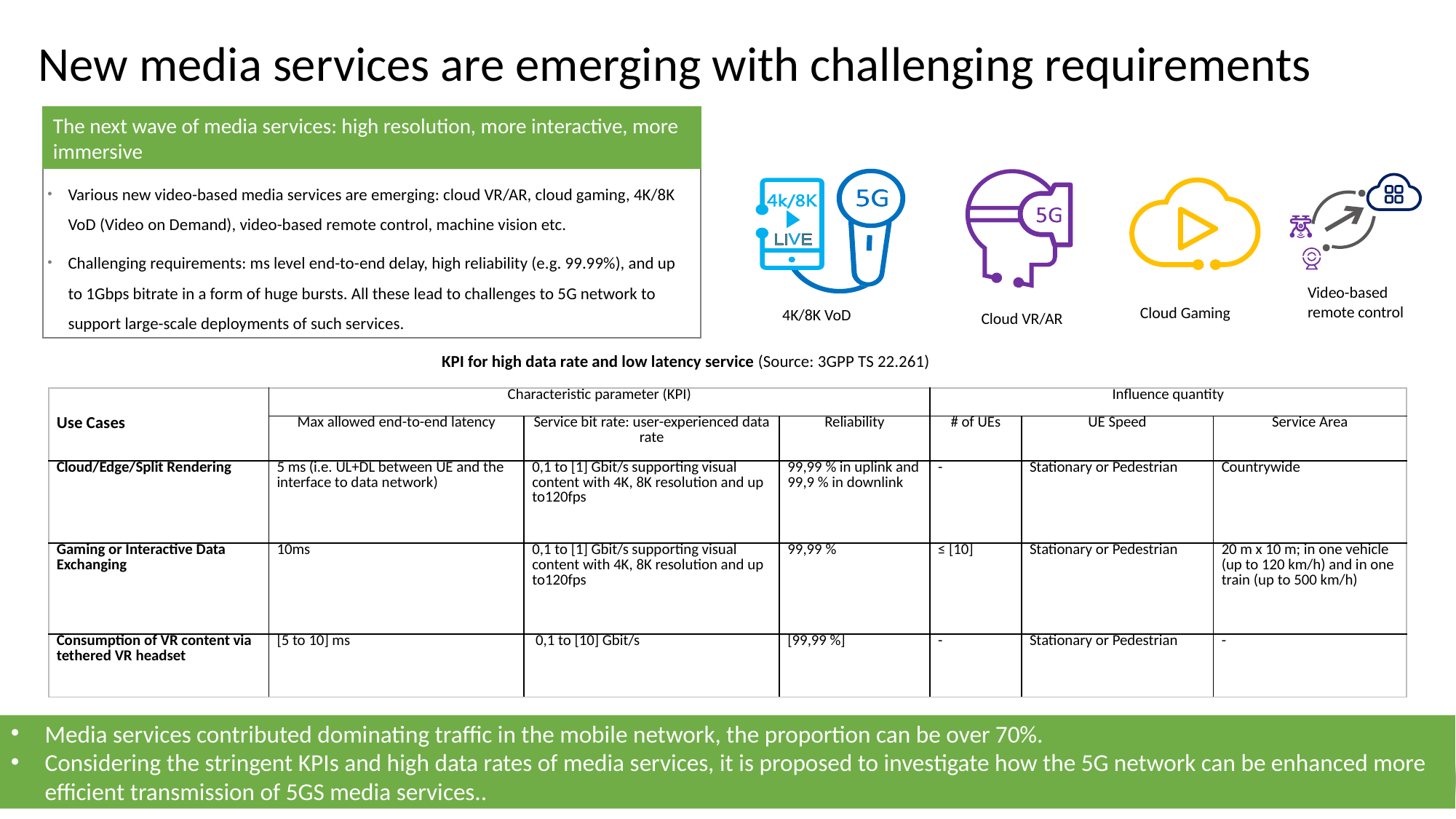

# New media services are emerging with challenging requirements
The next wave of media services: high resolution, more interactive, more immersive

Various new video-based media services are emerging: cloud VR/AR, cloud gaming, 4K/8K VoD (Video on Demand), video-based remote control, machine vision etc.
Challenging requirements: ms level end-to-end delay, high reliability (e.g. 99.99%), and up to 1Gbps bitrate in a form of huge bursts. All these lead to challenges to 5G network to support large-scale deployments of such services.

Video-based remote control

Cloud Gaming

4K/8K VoD

Cloud VR/AR
KPI for high data rate and low latency service (Source: 3GPP TS 22.261)
| Use Cases | Characteristic parameter (KPI) |  |  | Influence quantity |  |  |
| --- | --- | --- | --- | --- | --- | --- |
|  | Max allowed end-to-end latency | Service bit rate: user-experienced data rate | Reliability | # of UEs | UE Speed | Service Area |
| Cloud/Edge/Split Rendering | 5 ms (i.e. UL+DL between UE and the interface to data network) | 0,1 to [1] Gbit/s supporting visual content with 4K, 8K resolution and up to120fps | 99,99 % in uplink and 99,9 % in downlink | - | Stationary or Pedestrian | Countrywide |
| Gaming or Interactive Data Exchanging | 10ms | 0,1 to [1] Gbit/s supporting visual content with 4K, 8K resolution and up to120fps | 99,99 % | ≤ [10] | Stationary or Pedestrian | 20 m x 10 m; in one vehicle (up to 120 km/h) and in one train (up to 500 km/h) |
| Consumption of VR content via tethered VR headset | [5 to 10] ms | 0,1 to [10] Gbit/s | [99,99 %] | - | Stationary or Pedestrian | - |
Media services contributed dominating traffic in the mobile network, the proportion can be over 70%.
Considering the stringent KPIs and high data rates of media services, it is proposed to investigate how the 5G network can be enhanced more efficient transmission of 5GS media services..